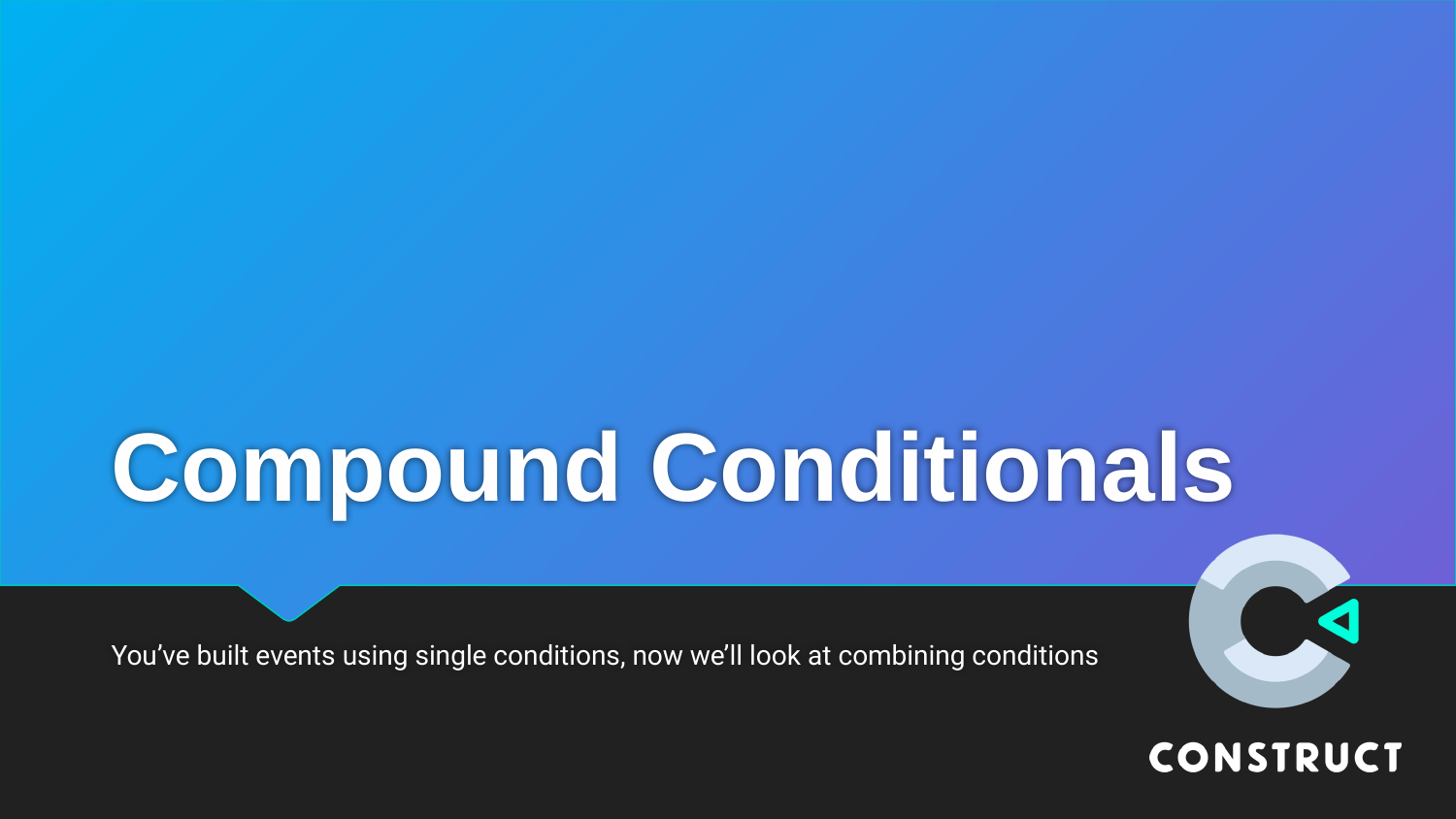

# Compound Conditionals
You’ve built events using single conditions, now we’ll look at combining conditions